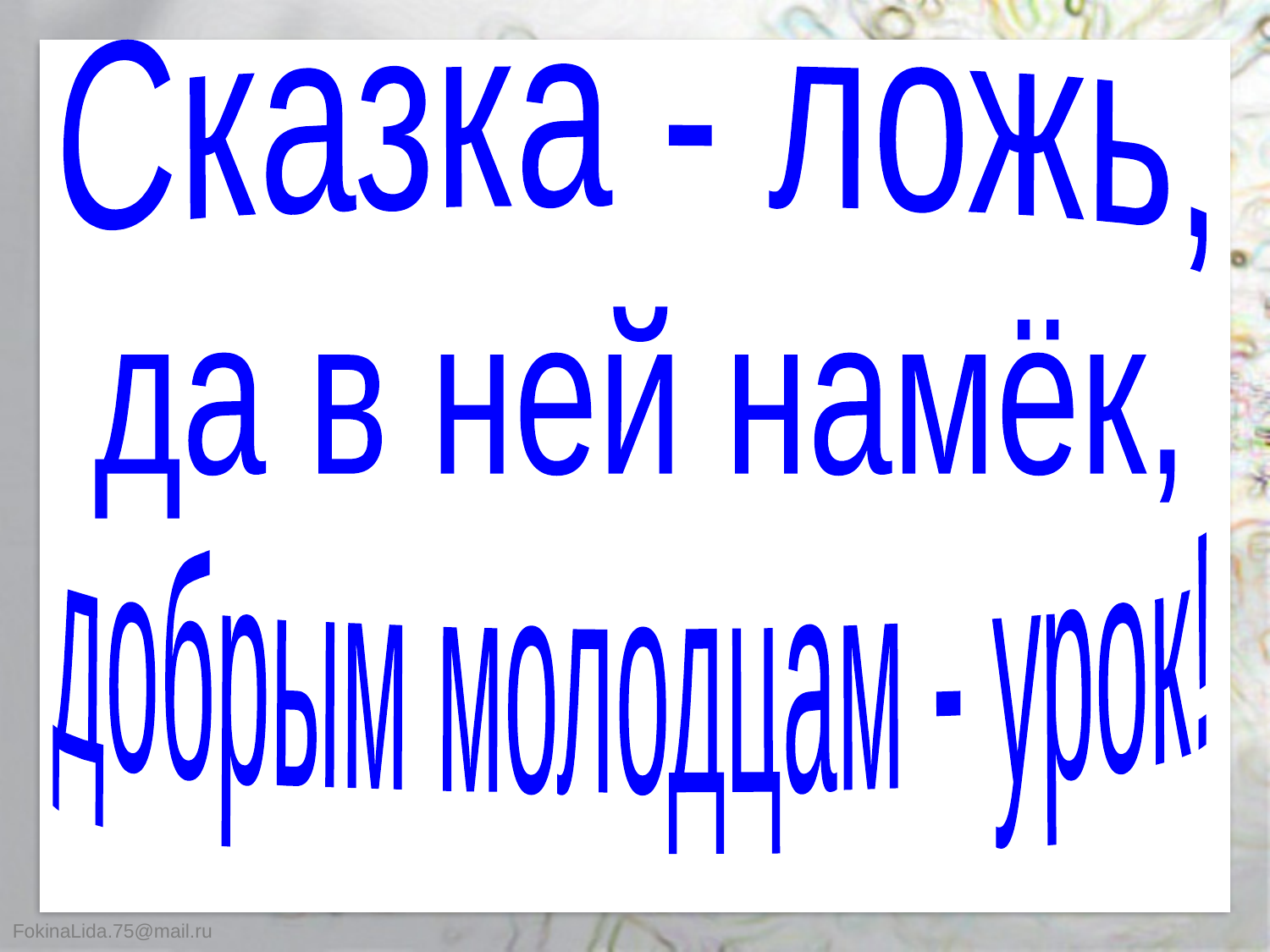

Сказка - ложь,
#

да в ней намёк,
добрым молодцам - урок!